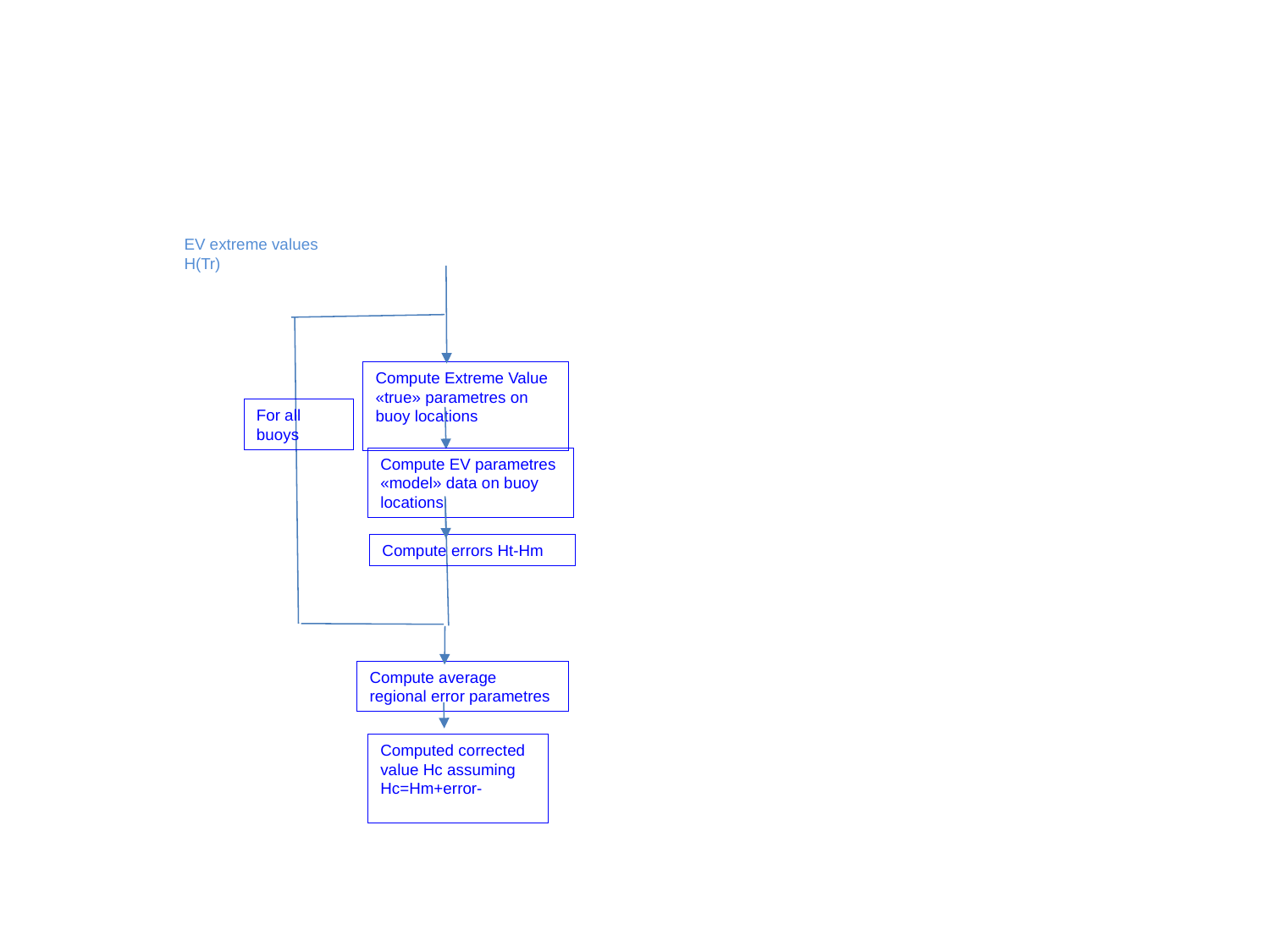

EV extreme values
H(Tr)
Compute Extreme Value «true» parametres on buoy locations

For all buoys
Compute EV parametres
«model» data on buoy locations
Compute errors Ht-Hm
Compute average
regional error parametres
Computed corrected value Hc assuming Hc=Hm+error-